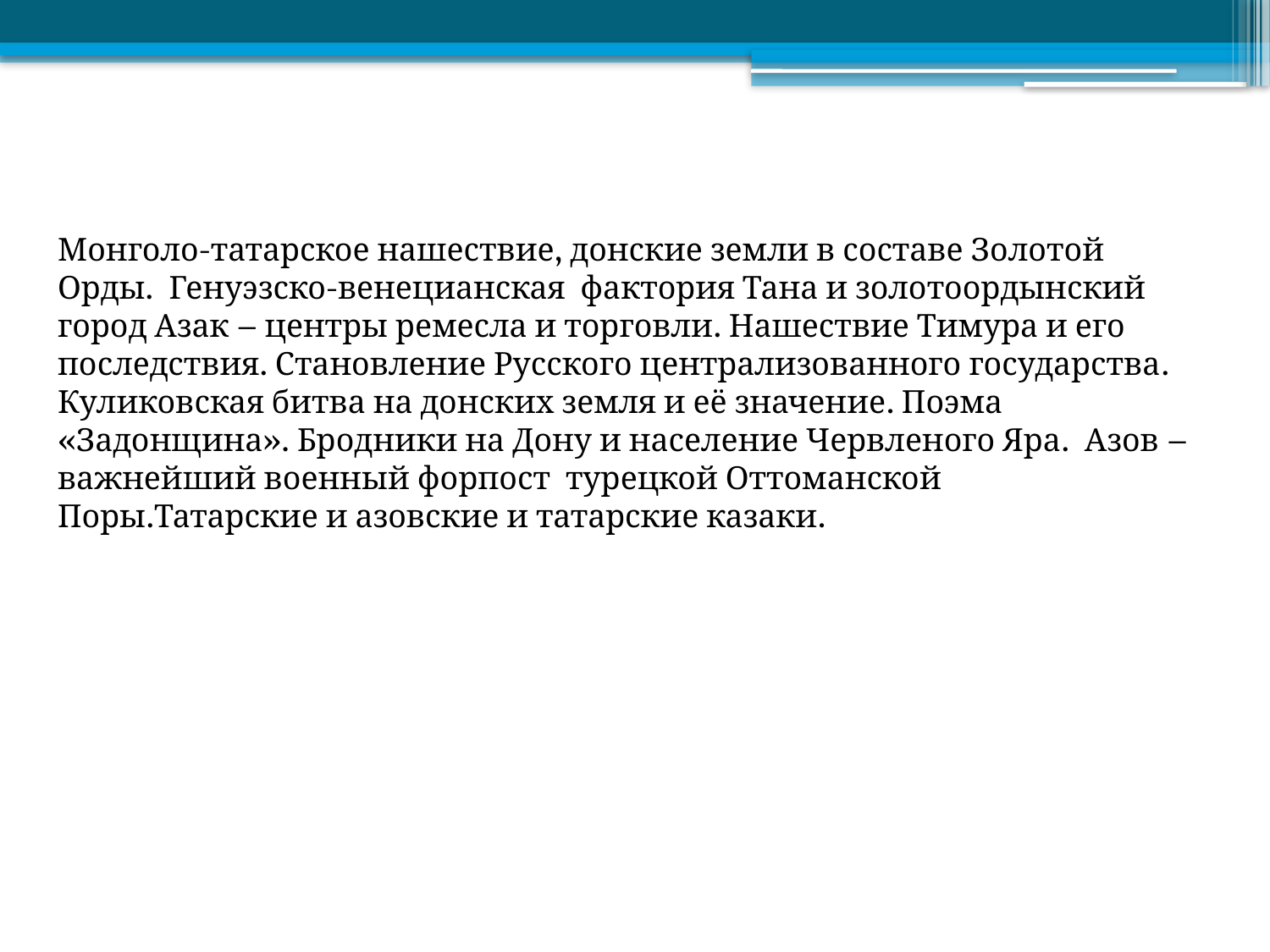

Монголо-татарское нашествие, донские земли в составе Золотой Орды.  Генуэзско-венецианская  фактория Тана и золотоордынский город Азак – центры ремесла и торговли. Нашествие Тимура и его последствия. Становление Русского централизованного государства. Куликовская битва на донских земля и её значение. Поэма «Задонщина». Бродники на Дону и население Червленого Яра.  Азов – важнейший военный форпост  турецкой Оттоманской Поры.Татарские и азовские и татарские казаки.